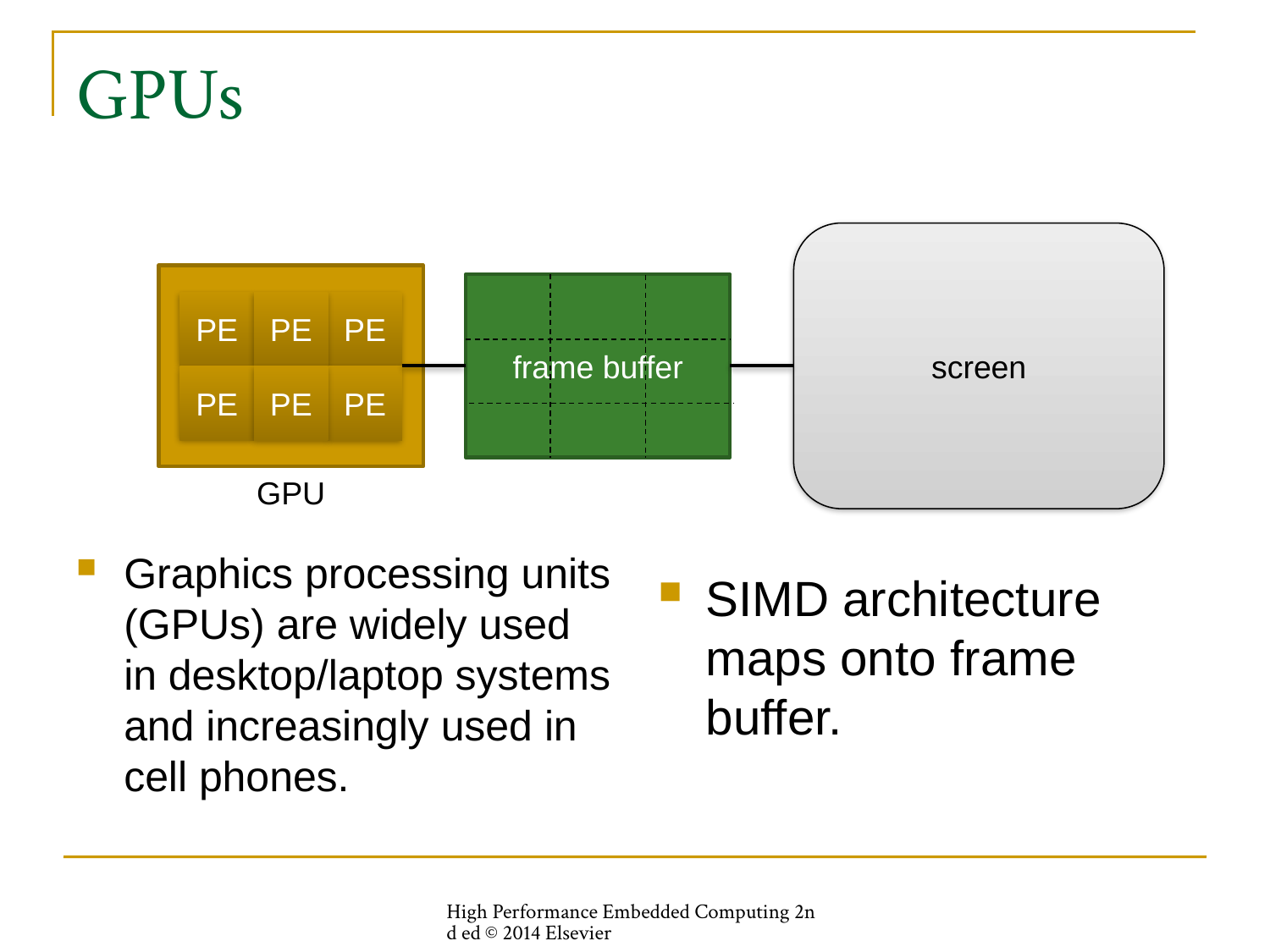

# GPUs
screen

frame buffer
PE
PE
PE
PE
PE
PE
GPU
Graphics processing units (GPUs) are widely used in desktop/laptop systems and increasingly used in cell phones.
SIMD architecture maps onto frame buffer.
High Performance Embedded Computing 2nd ed © 2014 Elsevier